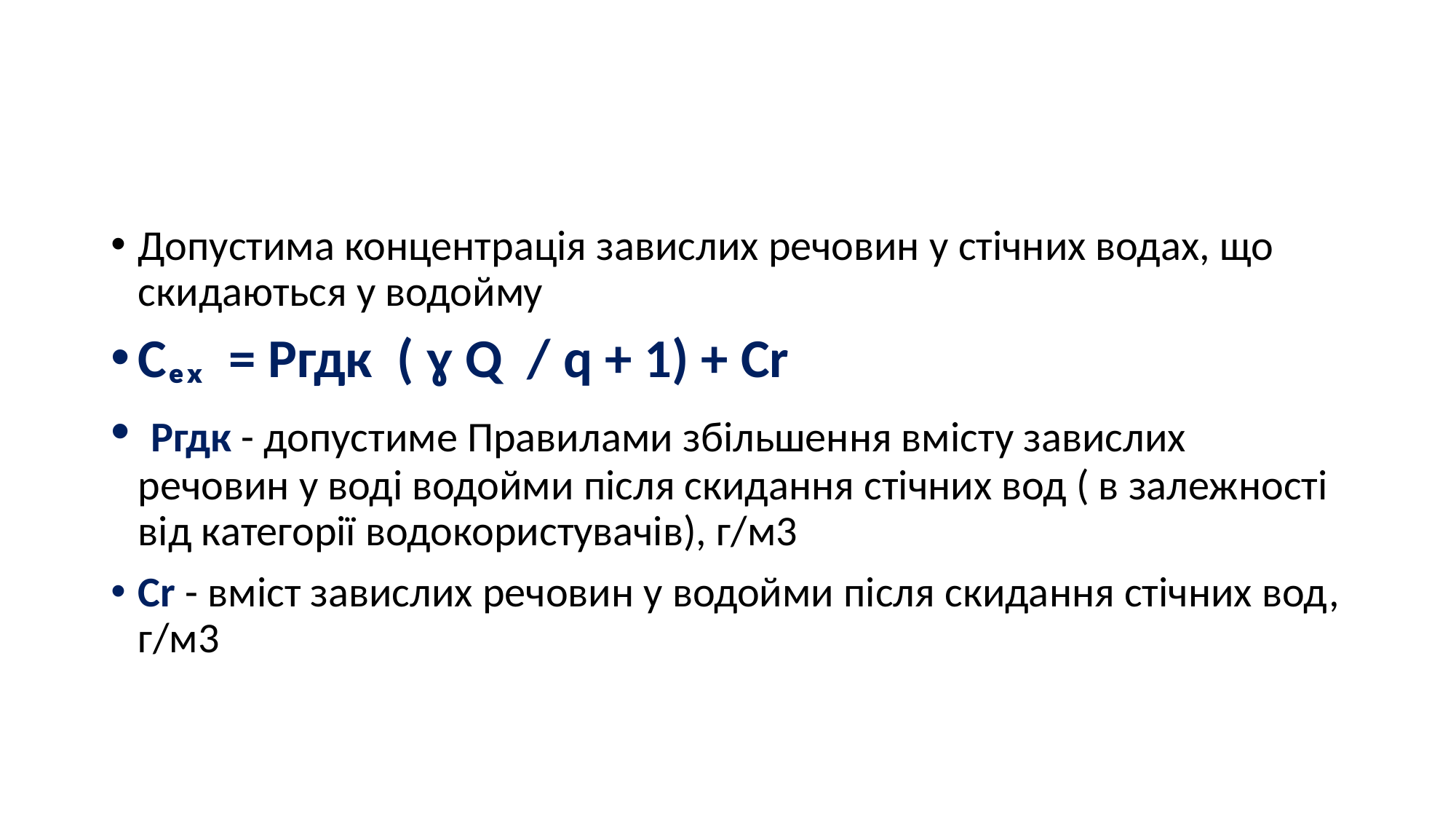

#
Допустима концентрація завислих речовин у стічних водах, що скидаються у водойму
Сₑₓ  = Ргдк  ( ɣ Q  / q + 1) + Cr
 Ргдк - допустиме Правилами збільшення вмісту завислих речовин у воді водойми після скидання стічних вод ( в залежності від категорії водокористувачів), г/м3
Cr - вміст завислих речовин у водойми після скидання стічних вод, г/м3